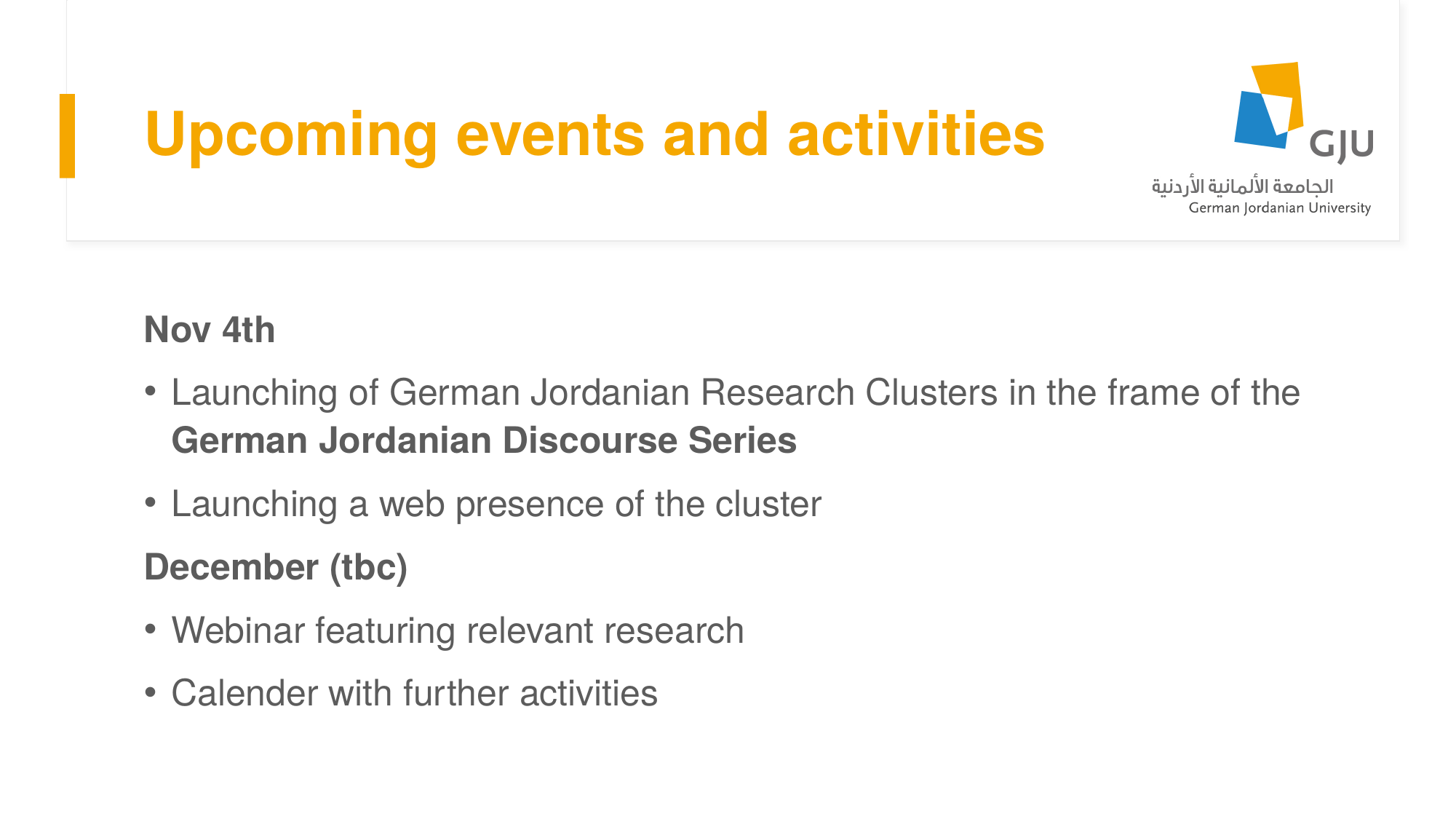

# Upcoming events and activities
Nov 4th
Launching of German Jordanian Research Clusters in the frame of the German Jordanian Discourse Series
Launching a web presence of the cluster
December (tbc)
Webinar featuring relevant research
Calender with further activities